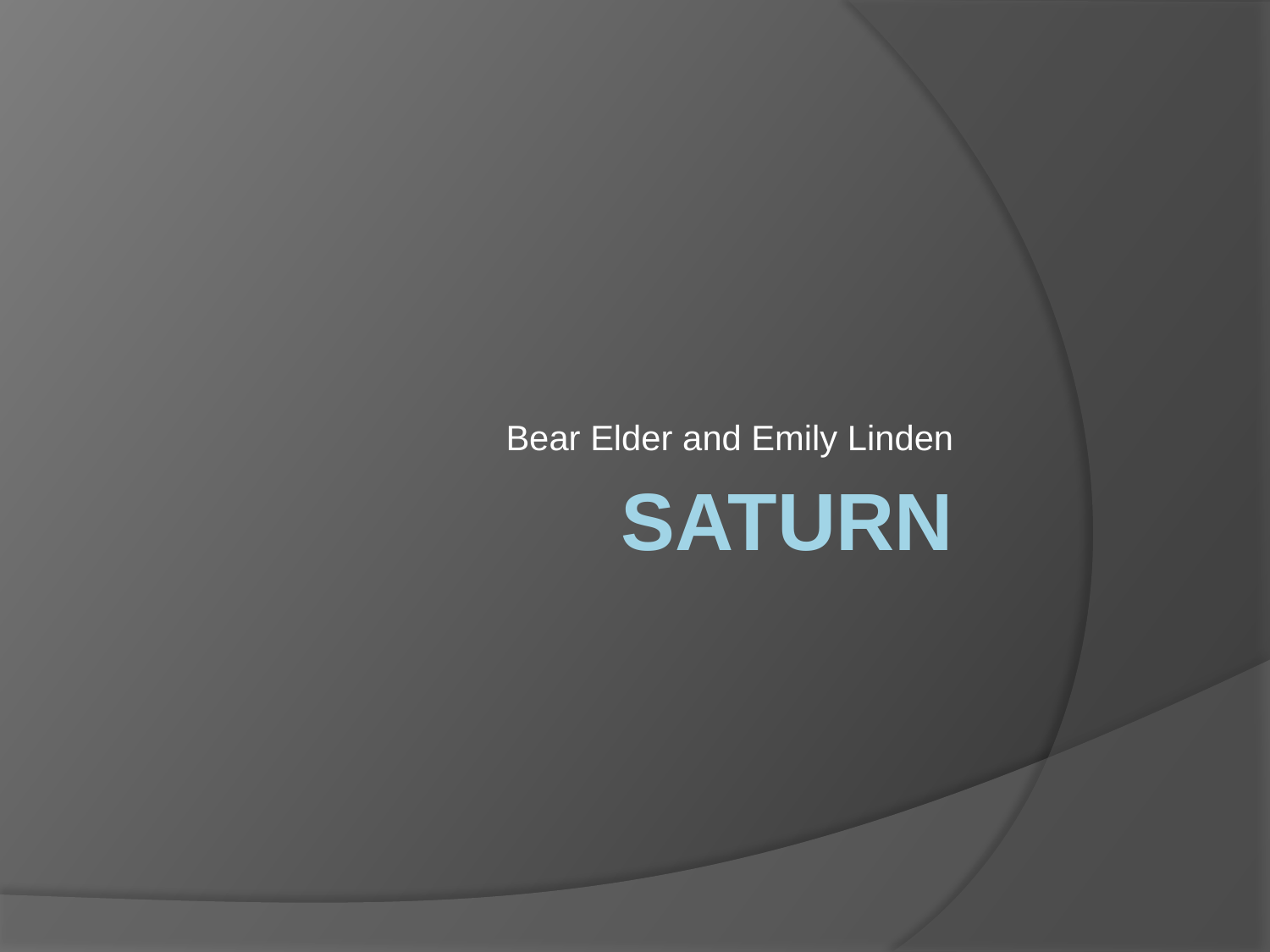

Bear Elder and Emily Linden
# Saturn